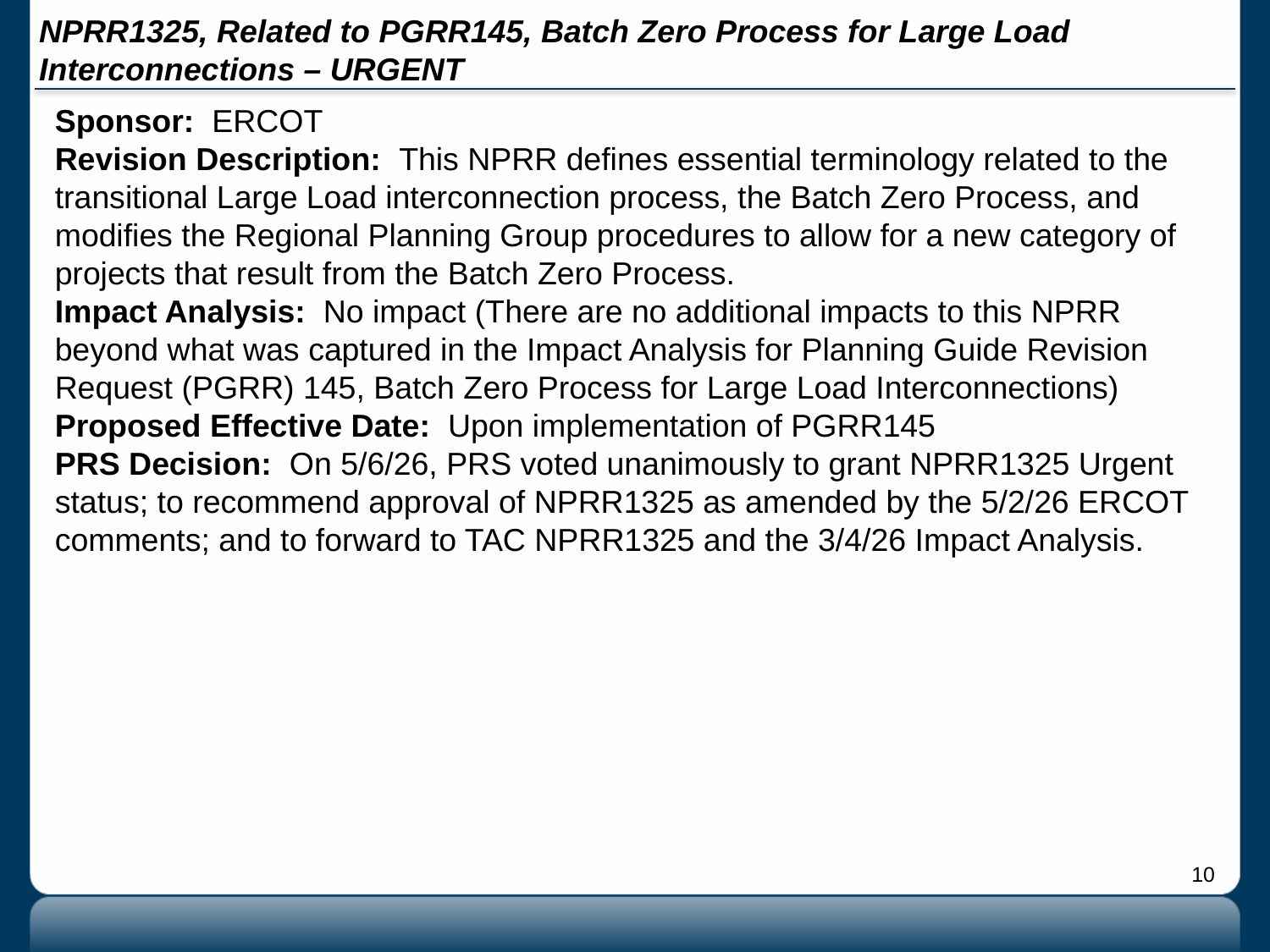

# NPRR1325, Related to PGRR145, Batch Zero Process for Large Load Interconnections – URGENT
Sponsor:  ERCOT
Revision Description:  This NPRR defines essential terminology related to the transitional Large Load interconnection process, the Batch Zero Process, and modifies the Regional Planning Group procedures to allow for a new category of projects that result from the Batch Zero Process.
Impact Analysis:  No impact (There are no additional impacts to this NPRR beyond what was captured in the Impact Analysis for Planning Guide Revision Request (PGRR) 145, Batch Zero Process for Large Load Interconnections)
Proposed Effective Date:  Upon implementation of PGRR145
PRS Decision:  On 5/6/26, PRS voted unanimously to grant NPRR1325 Urgent status; to recommend approval of NPRR1325 as amended by the 5/2/26 ERCOT comments; and to forward to TAC NPRR1325 and the 3/4/26 Impact Analysis.